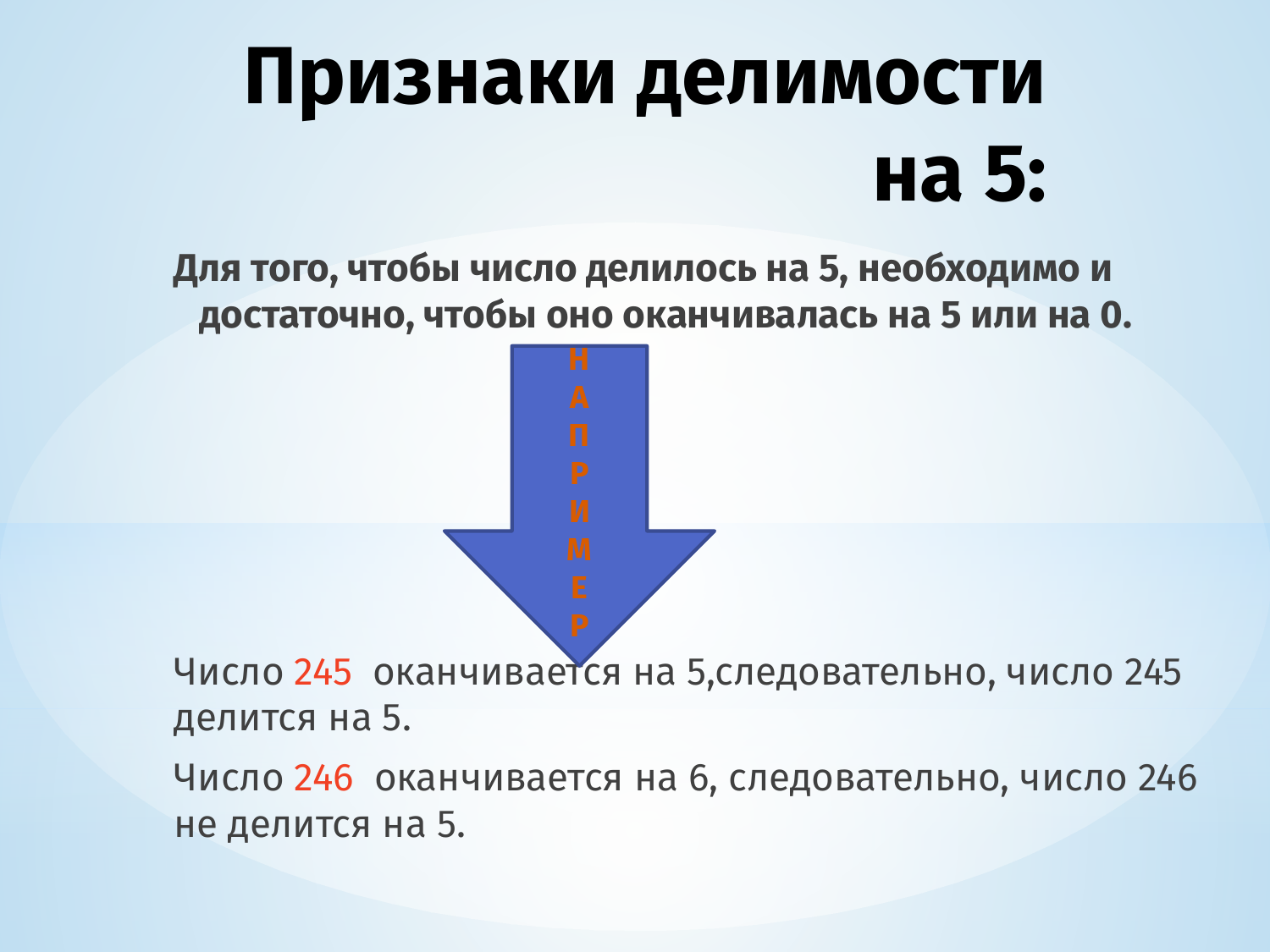

# Признаки делимости на 5:
Для того, чтобы число делилось на 5, необходимо и достаточно, чтобы оно оканчивалась на 5 или на 0.

Число 245  оканчивается на 5,следовательно, число 245 делится на 5.
Число 246  оканчивается на 6, следовательно, число 246 не делится на 5.

Н
А
П
Р
И
М
Е
Р